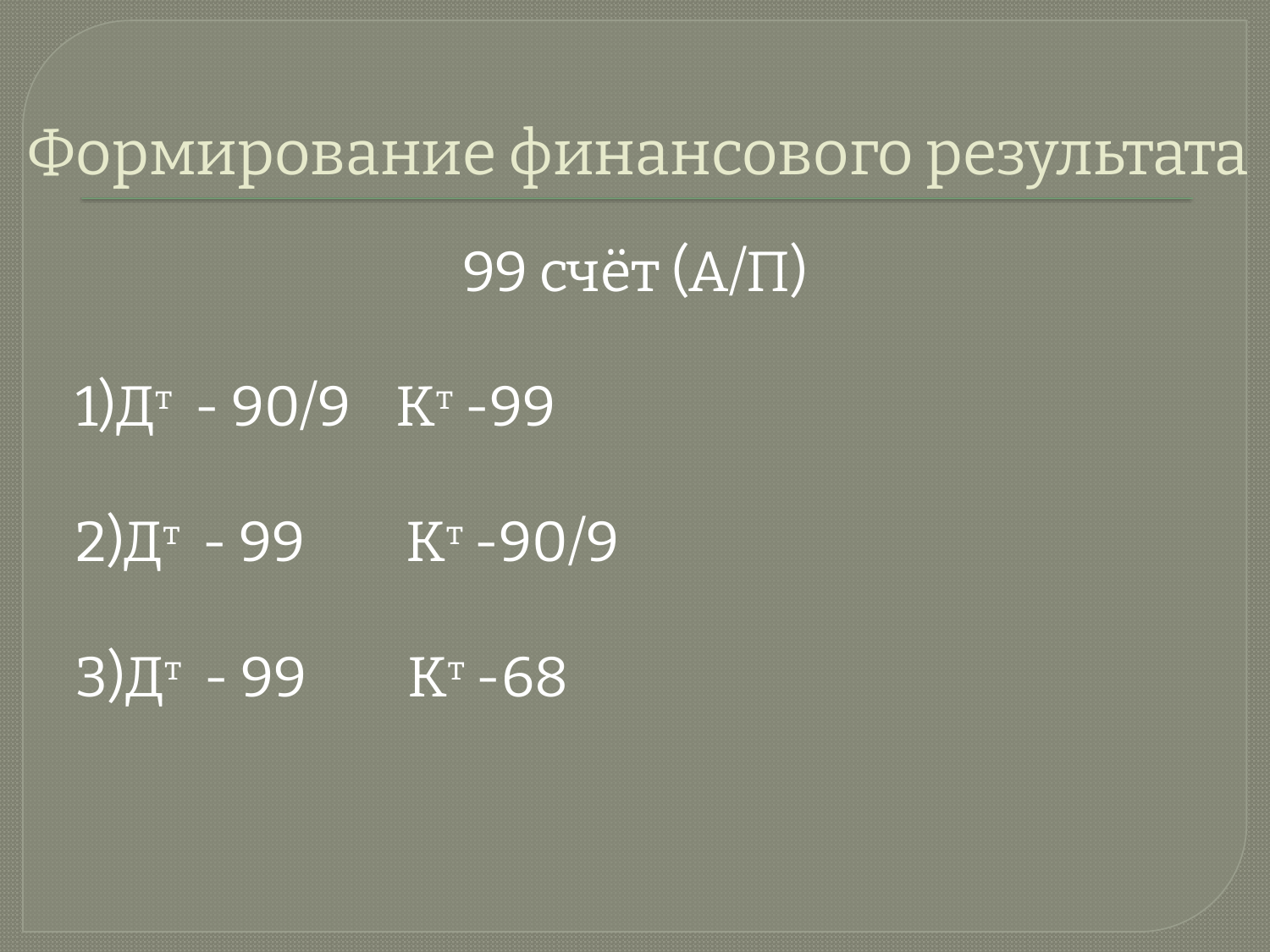

# Формирование финансового результата
99 счёт (А/П)

1)Дт  - 90/9    Кт -99

2)Дт  - 99         Кт -90/9

3)Дт  - 99         Кт -68